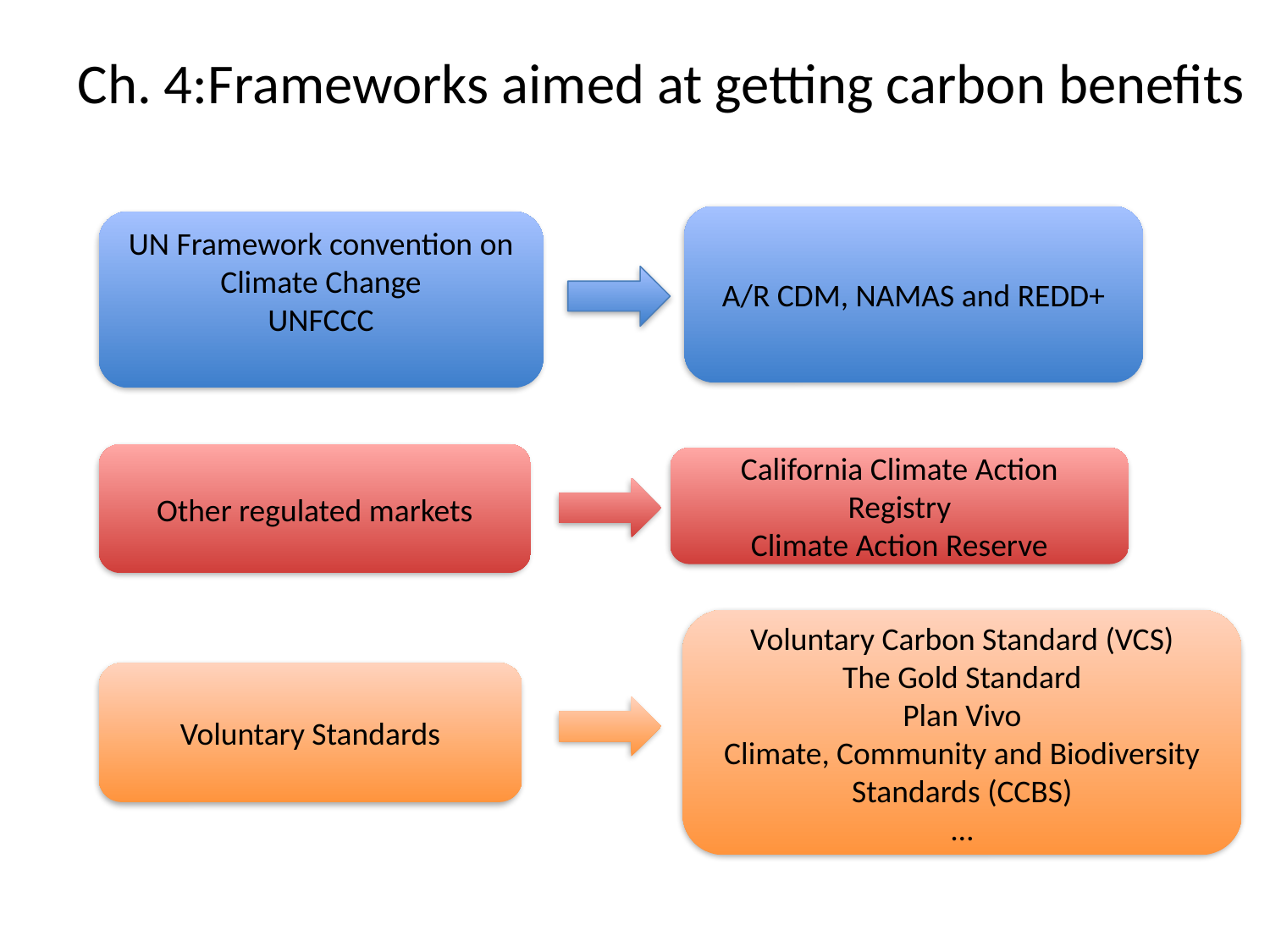

Ch. 4:Frameworks aimed at getting carbon benefits
A/R CDM, NAMAS and REDD+
UN Framework convention on Climate Change
UNFCCC

Other regulated markets
California Climate Action Registry
Climate Action Reserve

Voluntary Carbon Standard (VCS)
The Gold Standard
Plan Vivo
Climate, Community and Biodiversity Standards (CCBS)
…
Voluntary Standards